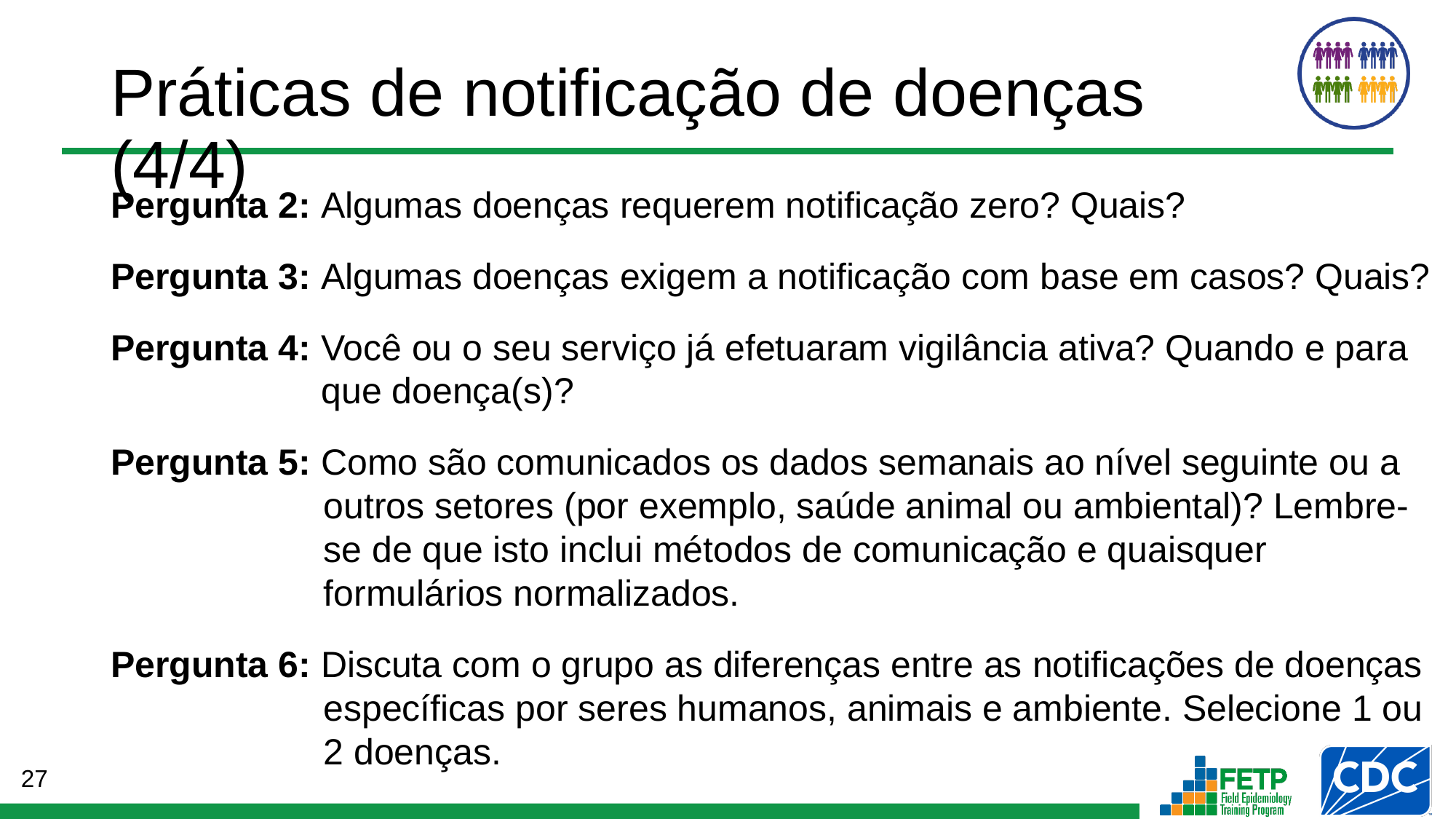

# Práticas de notificação de doenças (4/4)
Pergunta 2: Algumas doenças requerem notificação zero? Quais?
Pergunta 3: Algumas doenças exigem a notificação com base em casos? Quais?
Pergunta 4: Você ou o seu serviço já efetuaram vigilância ativa? Quando e para que doença(s)?
Pergunta 5: Como são comunicados os dados semanais ao nível seguinte ou a outros setores (por exemplo, saúde animal ou ambiental)? Lembre-se de que isto inclui métodos de comunicação e quaisquer formulários normalizados.
Pergunta 6: Discuta com o grupo as diferenças entre as notificações de doenças específicas por seres humanos, animais e ambiente. Selecione 1 ou 2 doenças.